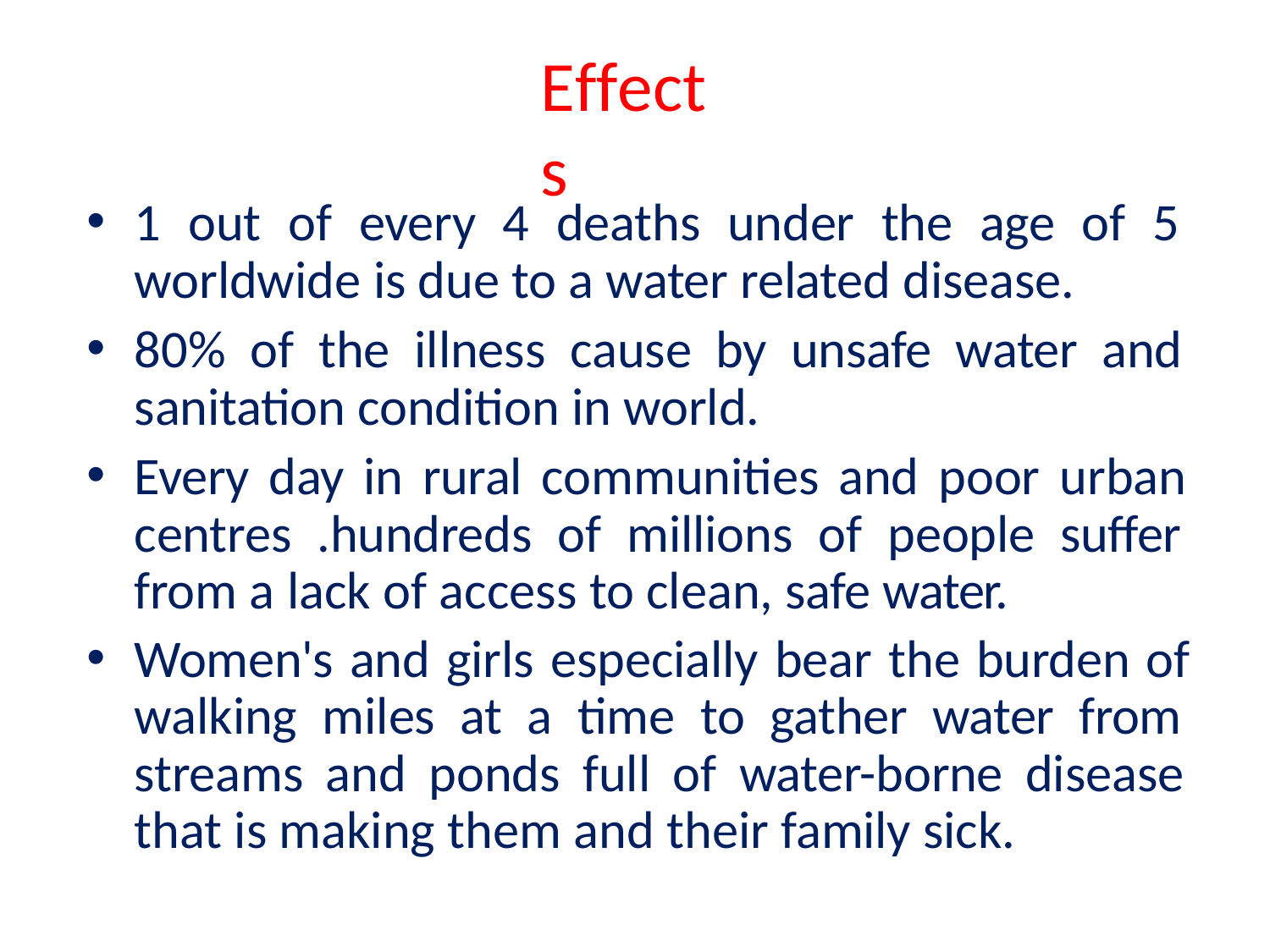

# Effects
1 out of every 4 deaths under the age of 5  worldwide is due to a water related disease.
80% of the illness cause by unsafe water and  sanitation condition in world.
Every day in rural communities and poor urban  centres .hundreds of millions of people suffer  from a lack of access to clean, safe water.
Women's and girls especially bear the burden of  walking miles at a time to gather water from  streams and ponds full of water-borne disease  that is making them and their family sick.